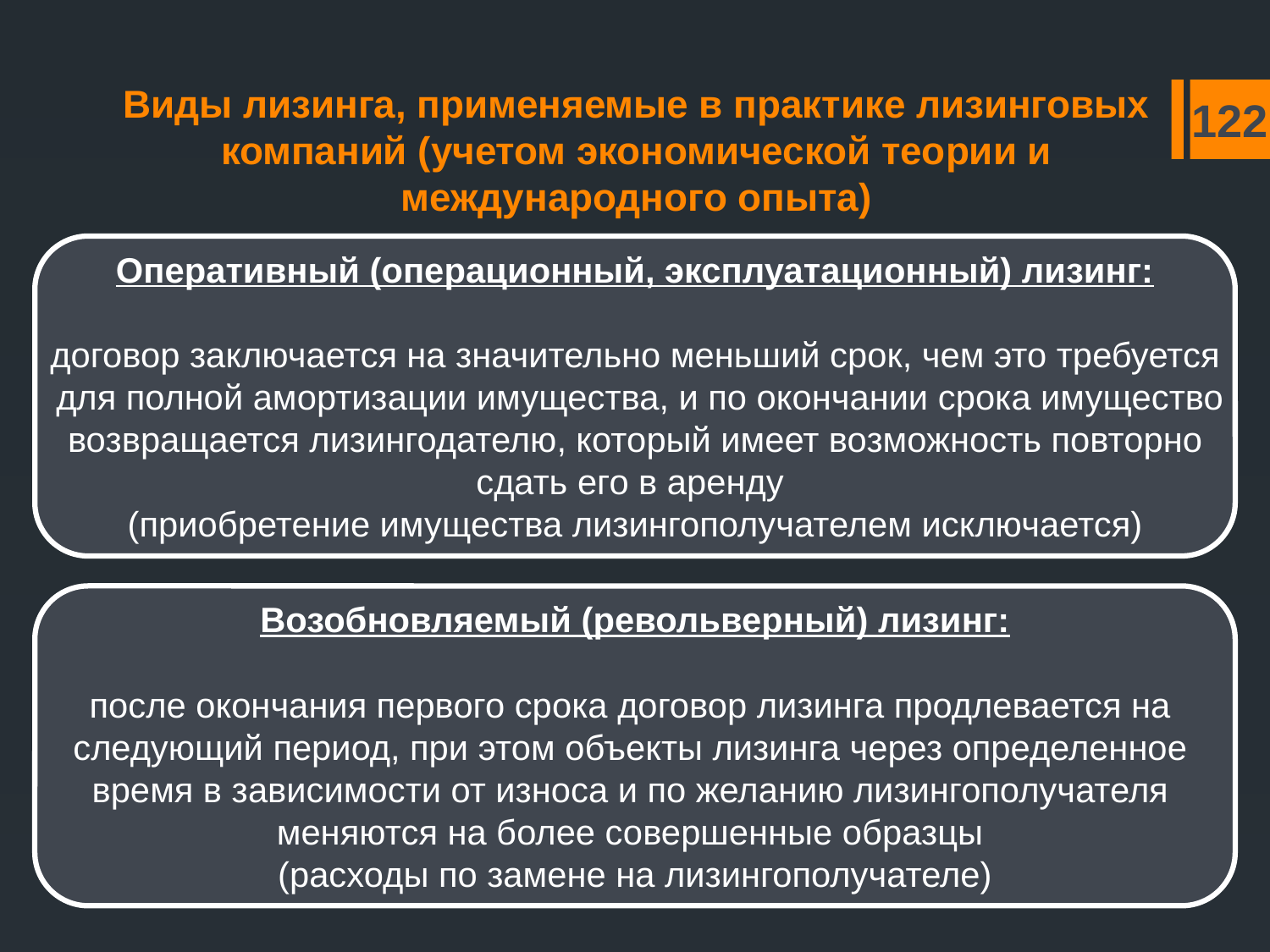

Виды лизинга, применяемые в практике лизинговых компаний (учетом экономической теории и международного опыта)
122
Оперативный (операционный, эксплуатационный) лизинг:

договор заключается на значительно меньший срок, чем это требуется
 для полной амортизации имущества, и по окончании срока имущество
возвращается лизингодателю, который имеет возможность повторно
сдать его в аренду
(приобретение имущества лизингополучателем исключается)
Возобновляемый (револьверный) лизинг:

после окончания первого срока договор лизинга продлевается на
следующий период, при этом объекты лизинга через определенное
время в зависимости от износа и по желанию лизингополучателя
меняются на более совершенные образцы
(расходы по замене на лизингополучателе)